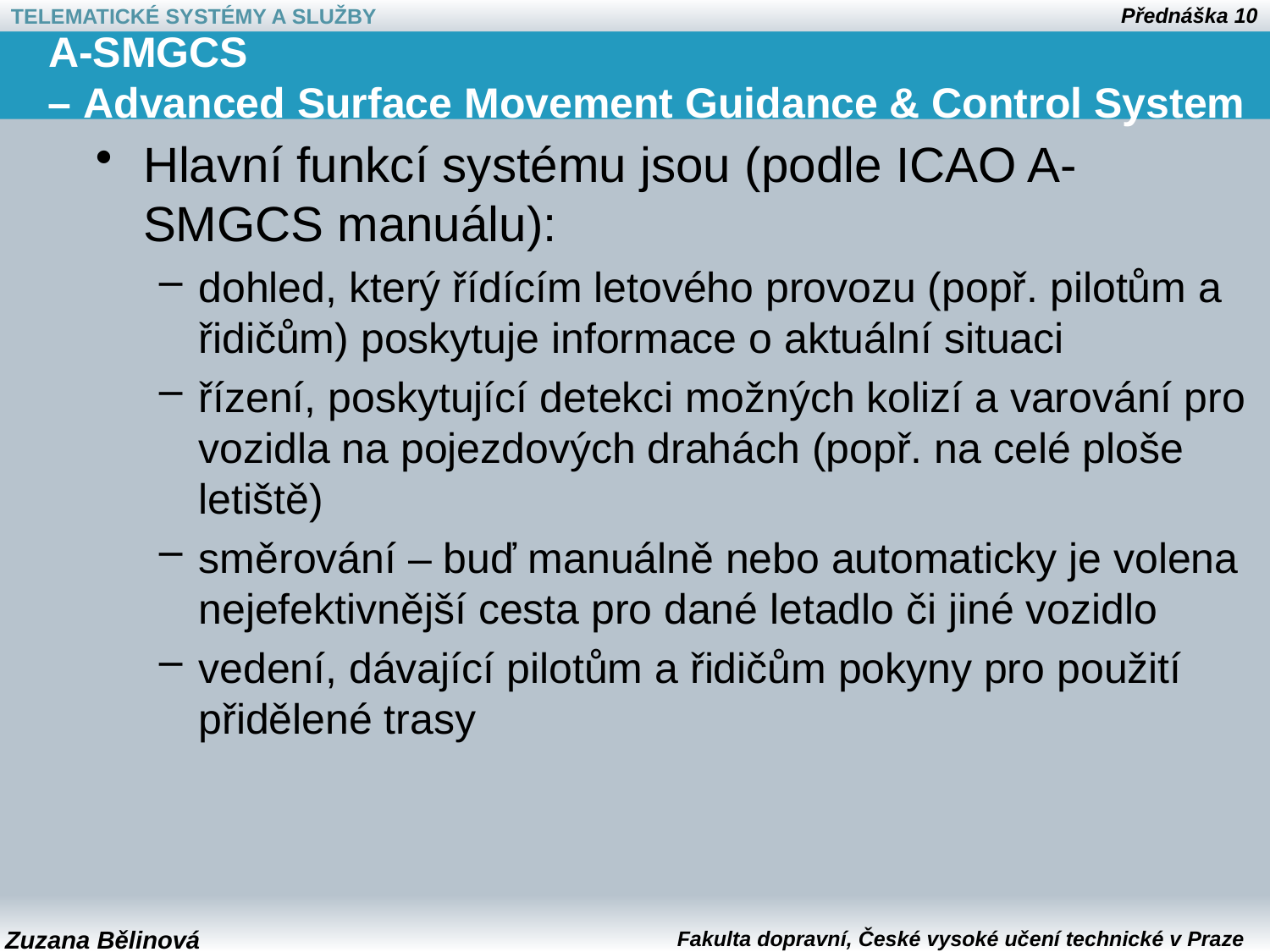

# A-SMGCS – Advanced Surface Movement Guidance & Control System
Hlavní funkcí systému jsou (podle ICAO A-SMGCS manuálu):
dohled, který řídícím letového provozu (popř. pilotům a řidičům) poskytuje informace o aktuální situaci
řízení, poskytující detekci možných kolizí a varování pro vozidla na pojezdových drahách (popř. na celé ploše letiště)
směrování – buď manuálně nebo automaticky je volena nejefektivnější cesta pro dané letadlo či jiné vozidlo
vedení, dávající pilotům a řidičům pokyny pro použití přidělené trasy